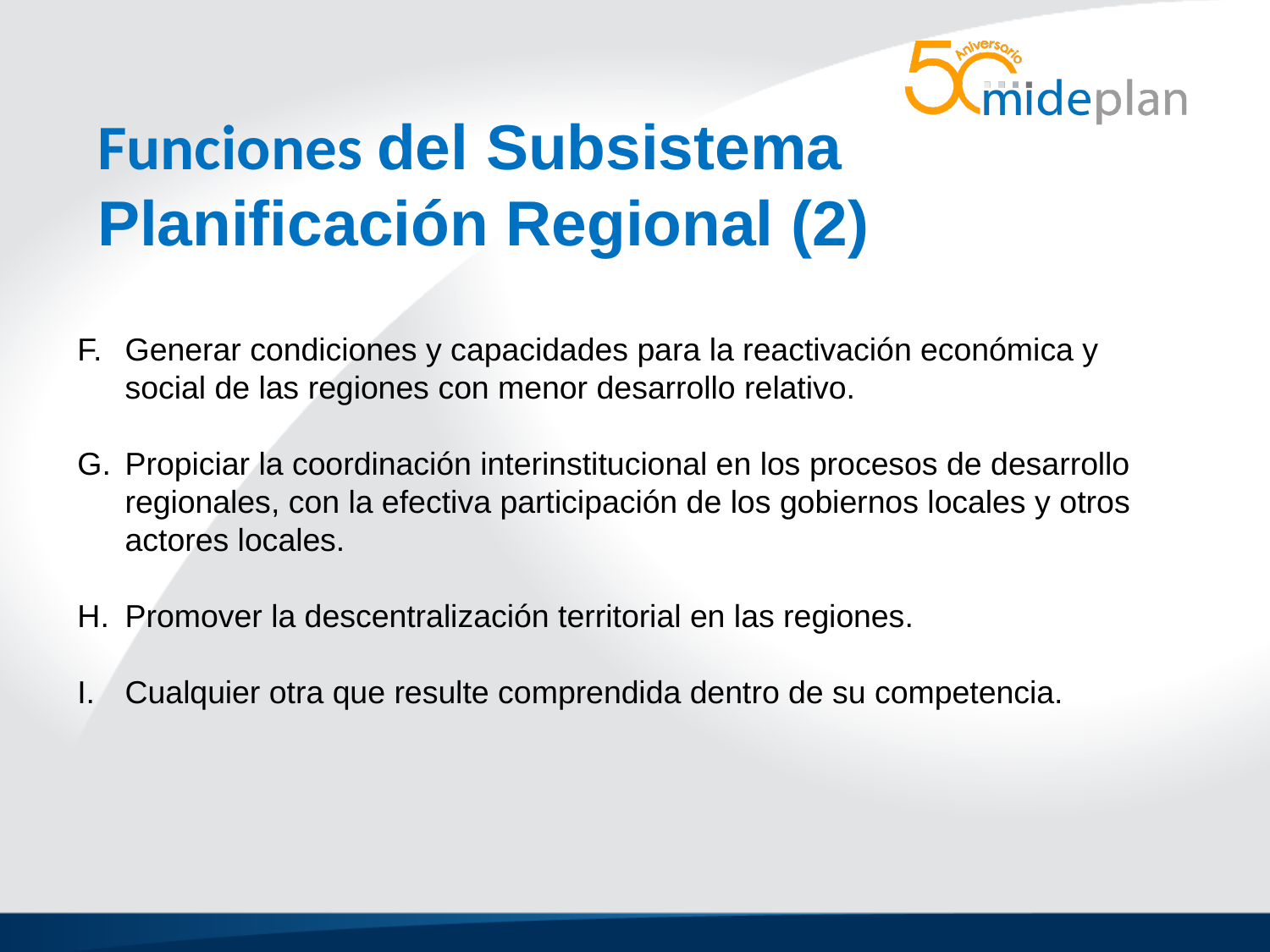

Funciones del Subsistema Planificación Regional (2)

Generar condiciones y capacidades para la reactivación económica y social de las regiones con menor desarrollo relativo.

Propiciar la coordinación interinstitucional en los procesos de desarrollo regionales, con la efectiva participación de los gobiernos locales y otros actores locales.

Promover la descentralización territorial en las regiones.

Cualquier otra que resulte comprendida dentro de su competencia.